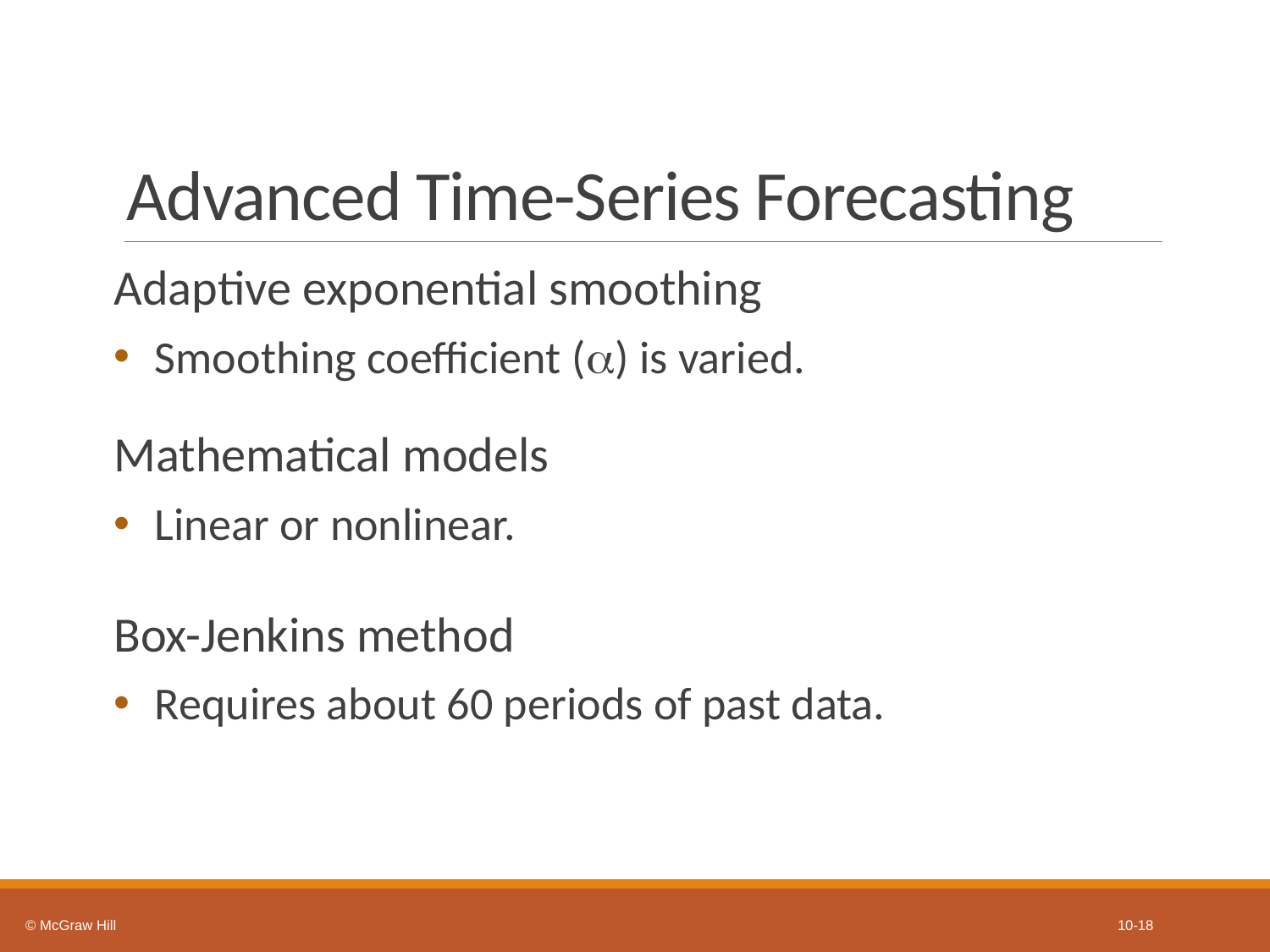

# Advanced Time-Series Forecasting
Adaptive exponential smoothing
Smoothing coefficient (α) is varied.
Mathematical models
Linear or nonlinear.
Box-Jenkins method
Requires about 60 periods of past data.